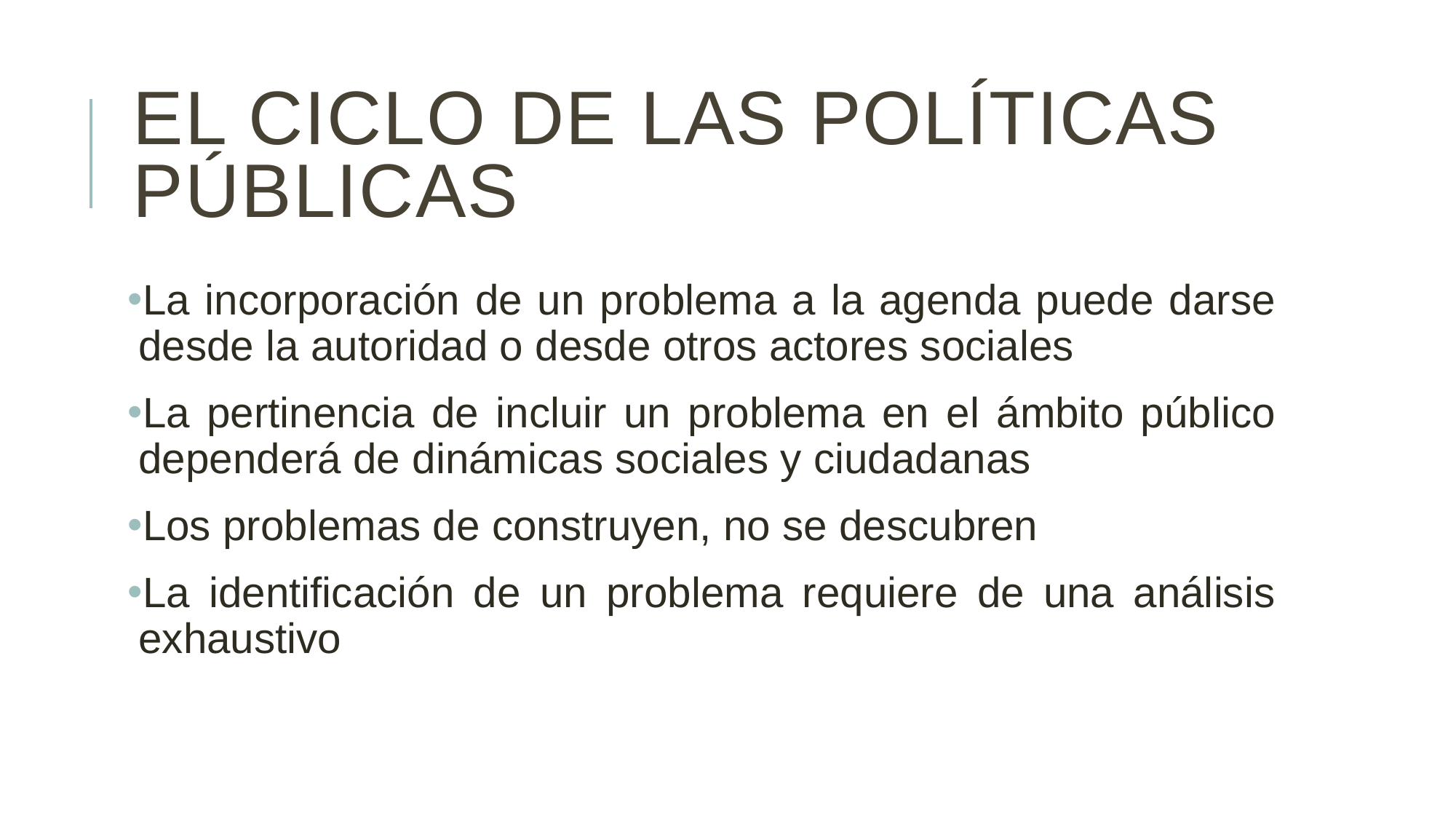

# El ciclo de las políticas públicas
La incorporación de un problema a la agenda puede darse desde la autoridad o desde otros actores sociales
La pertinencia de incluir un problema en el ámbito público dependerá de dinámicas sociales y ciudadanas
Los problemas de construyen, no se descubren
La identificación de un problema requiere de una análisis exhaustivo